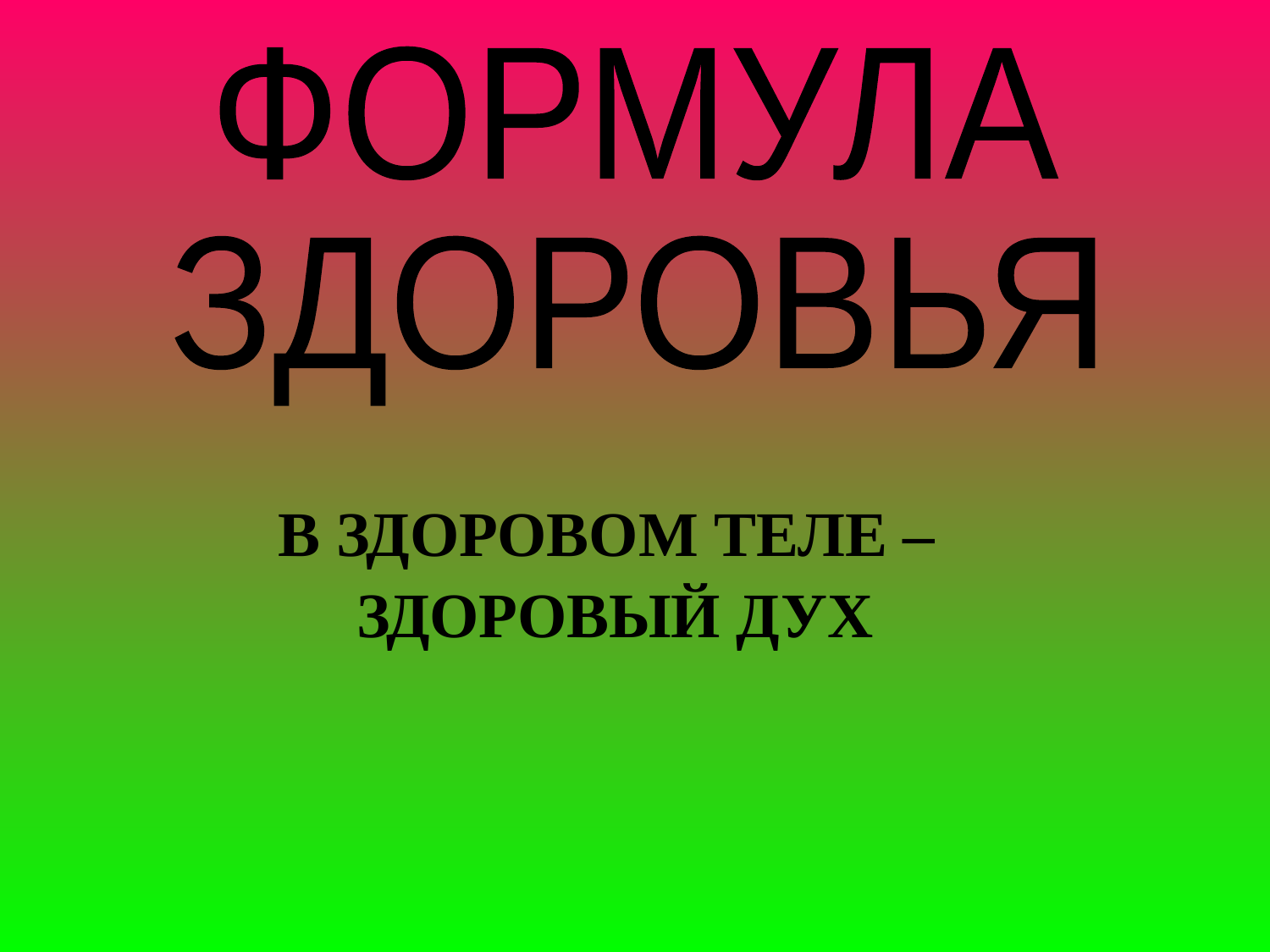

ФОРМУЛА
ЗДОРОВЬЯ

В ЗДОРОВОМ ТЕЛЕ –
ЗДОРОВЫЙ ДУХ
#